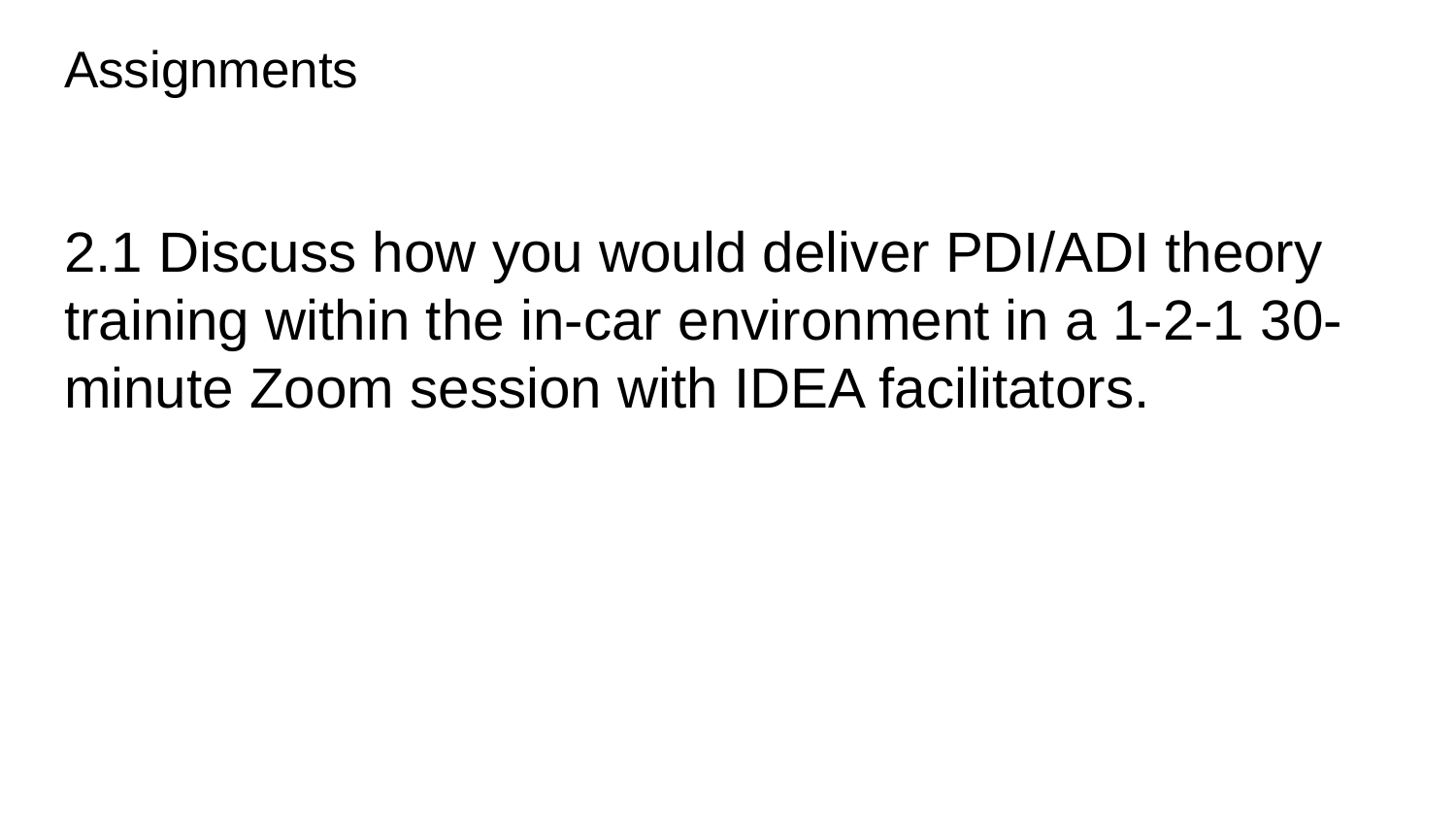

# Assignments

2.1 Discuss how you would deliver PDI/ADI theory training within the in-car environment in a 1-2-1 30-minute Zoom session with IDEA facilitators.